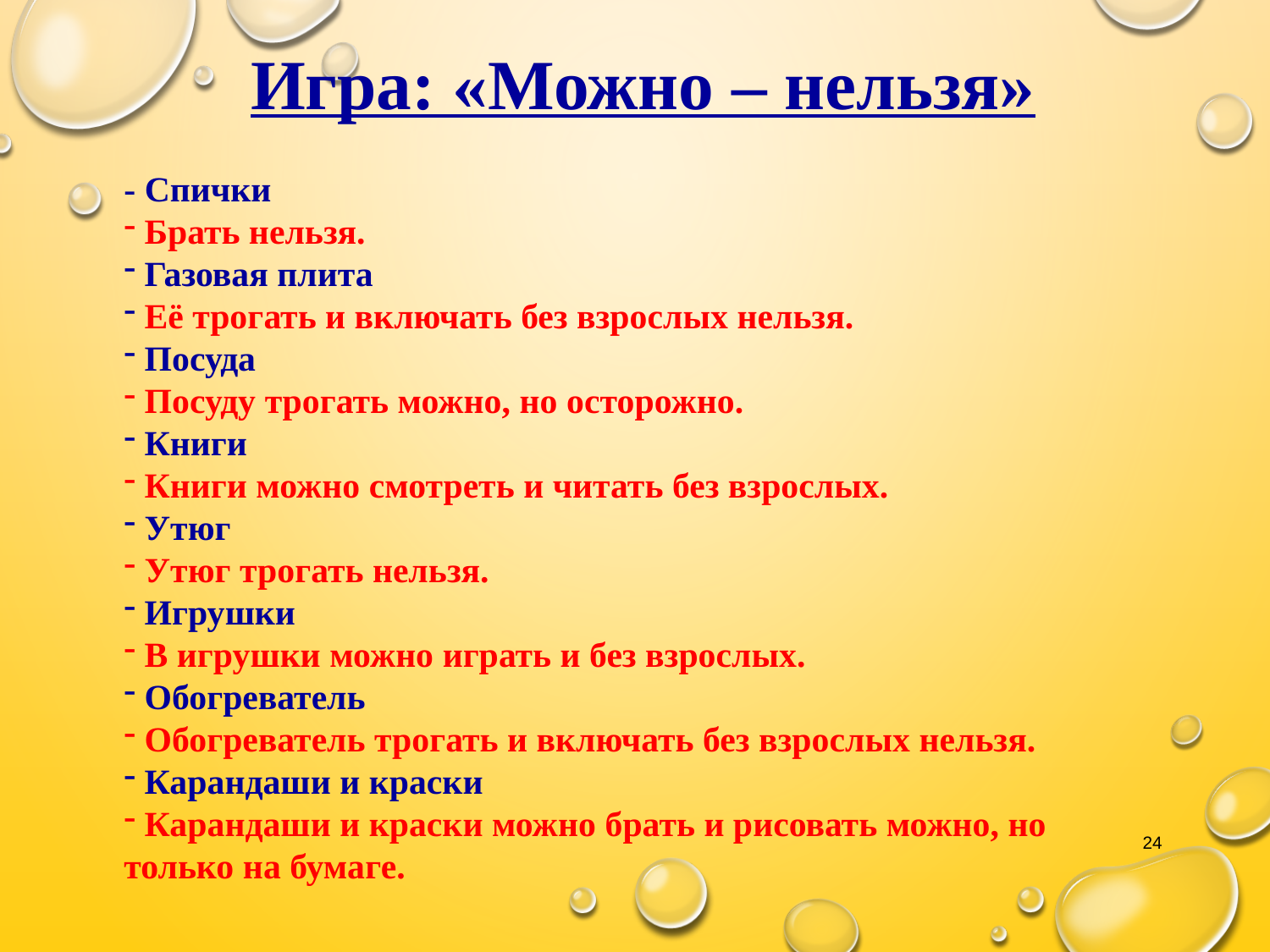

Игра: «Можно – нельзя»

- Спички
 Брать нельзя.
 Газовая плита
 Её трогать и включать без взрослых нельзя.
 Посуда
 Посуду трогать можно, но осторожно.
 Книги
 Книги можно смотреть и читать без взрослых.
 Утюг
 Утюг трогать нельзя.
 Игрушки
 В игрушки можно играть и без взрослых.
 Обогреватель
 Обогреватель трогать и включать без взрослых нельзя.
 Карандаши и краски
 Карандаши и краски можно брать и рисовать можно, но только на бумаге.
24